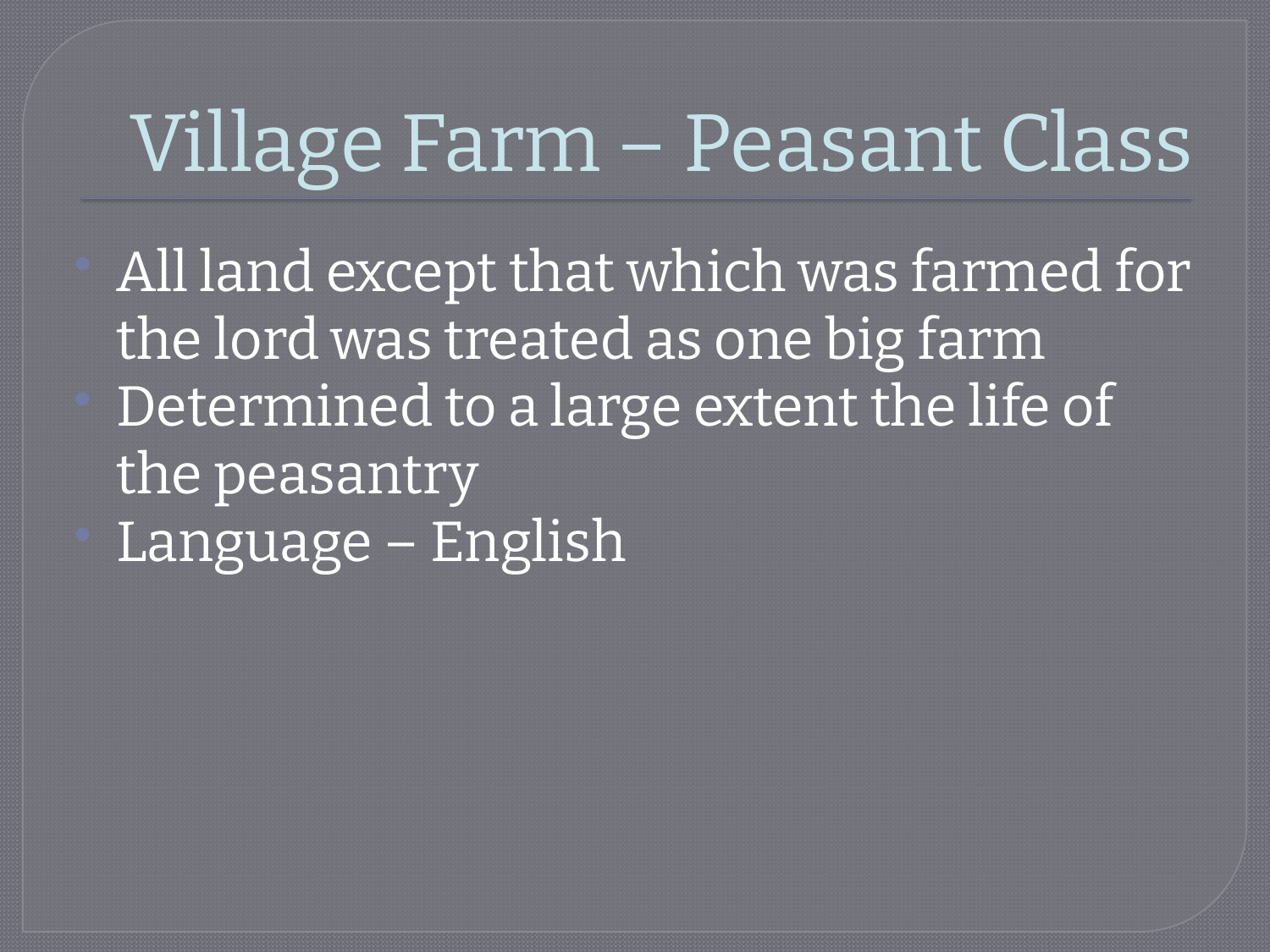

# Village Farm – Peasant Class
All land except that which was farmed for the lord was treated as one big farm
Determined to a large extent the life of the peasantry
Language – English